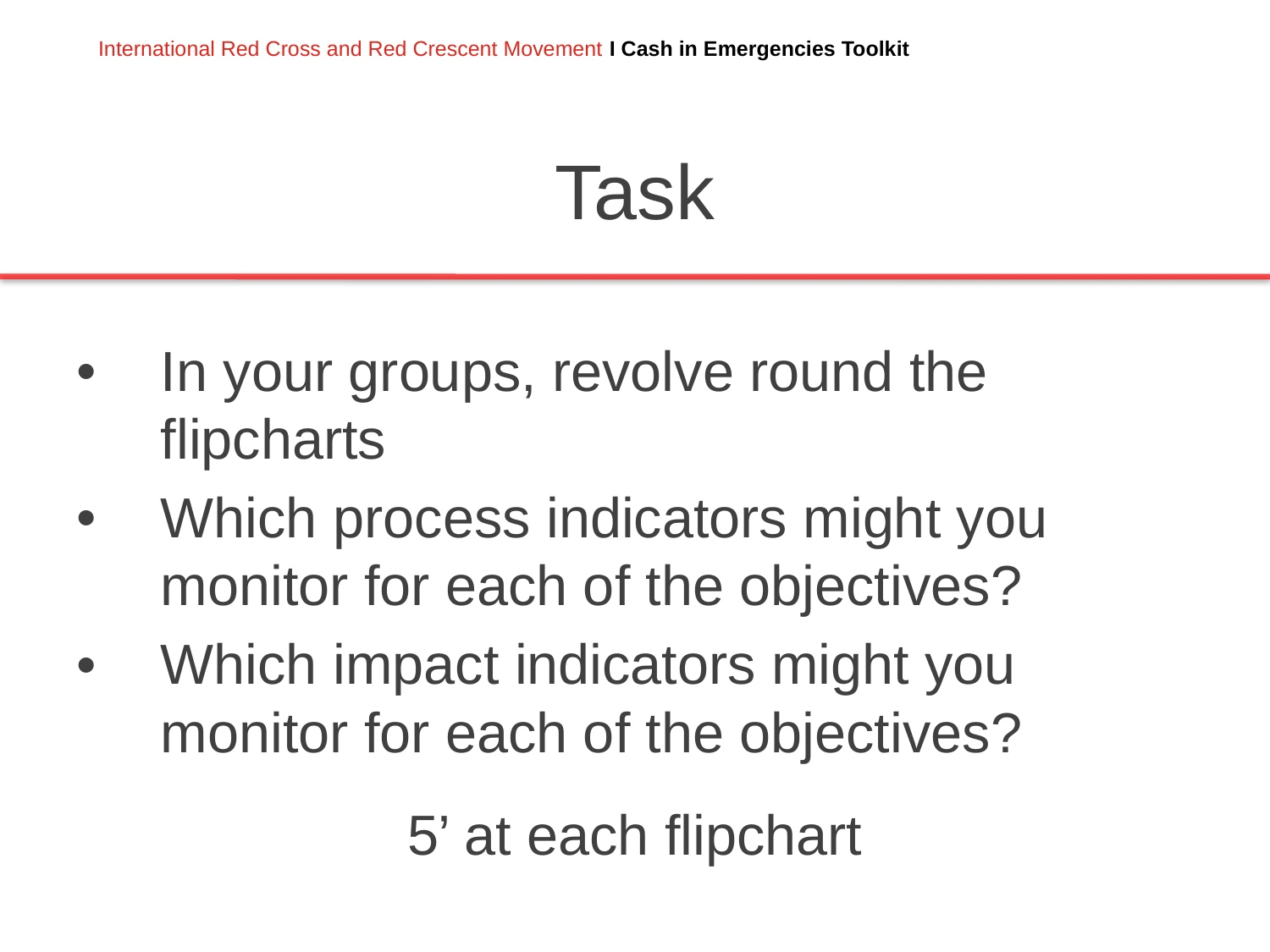

# Task
In your groups, revolve round the flipcharts
Which process indicators might you monitor for each of the objectives?
Which impact indicators might you monitor for each of the objectives?
5’ at each flipchart